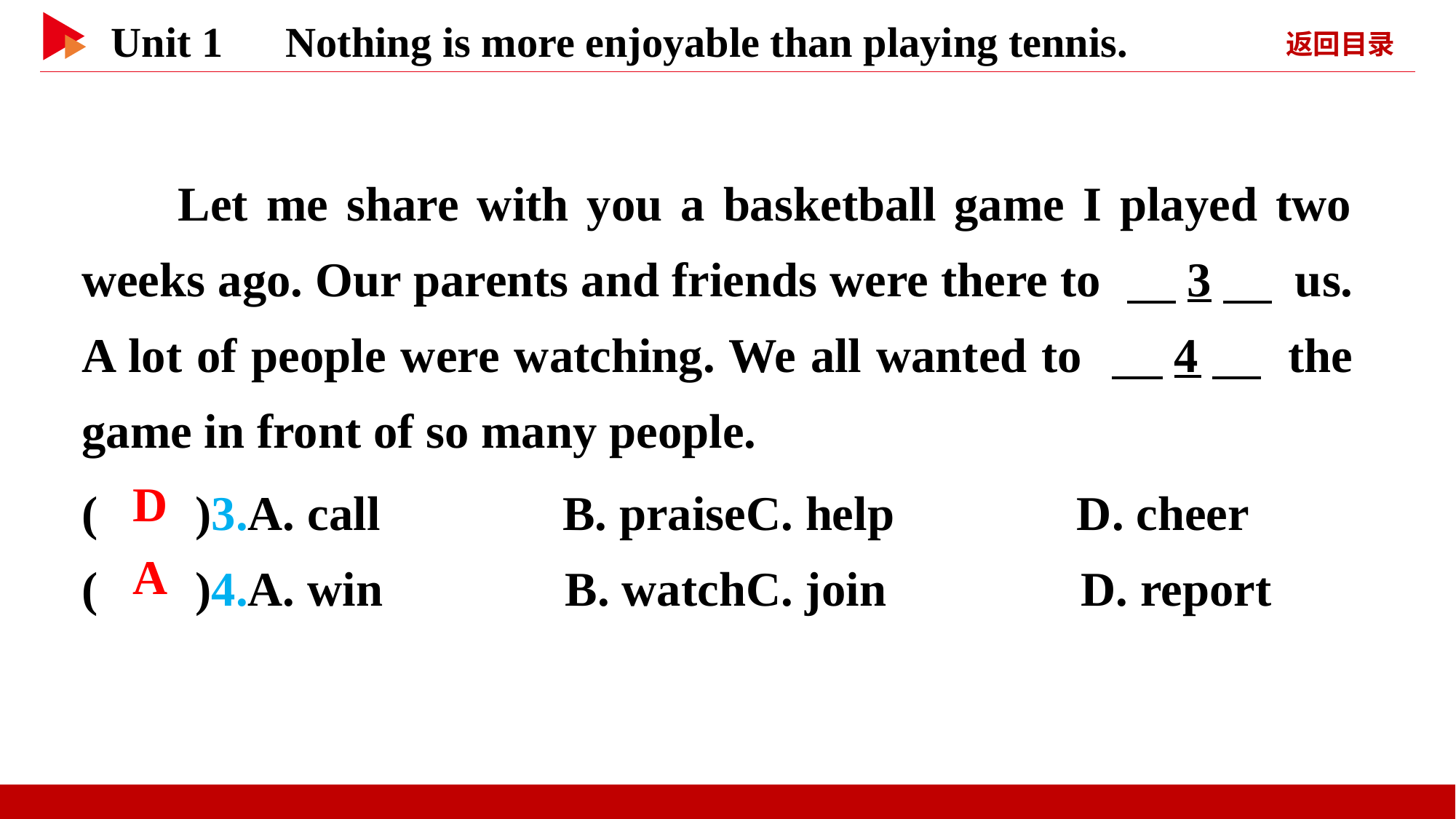

Let me share with you a basketball game I played two weeks ago. Our parents and friends were there to 　3　 us. A lot of people were watching. We all wanted to 　4　 the game in front of so many people.
(        )3.A. call               B. praiseC. help               D. cheer
(        )4.A. win               B. watchC. join                D. report
   D
   A